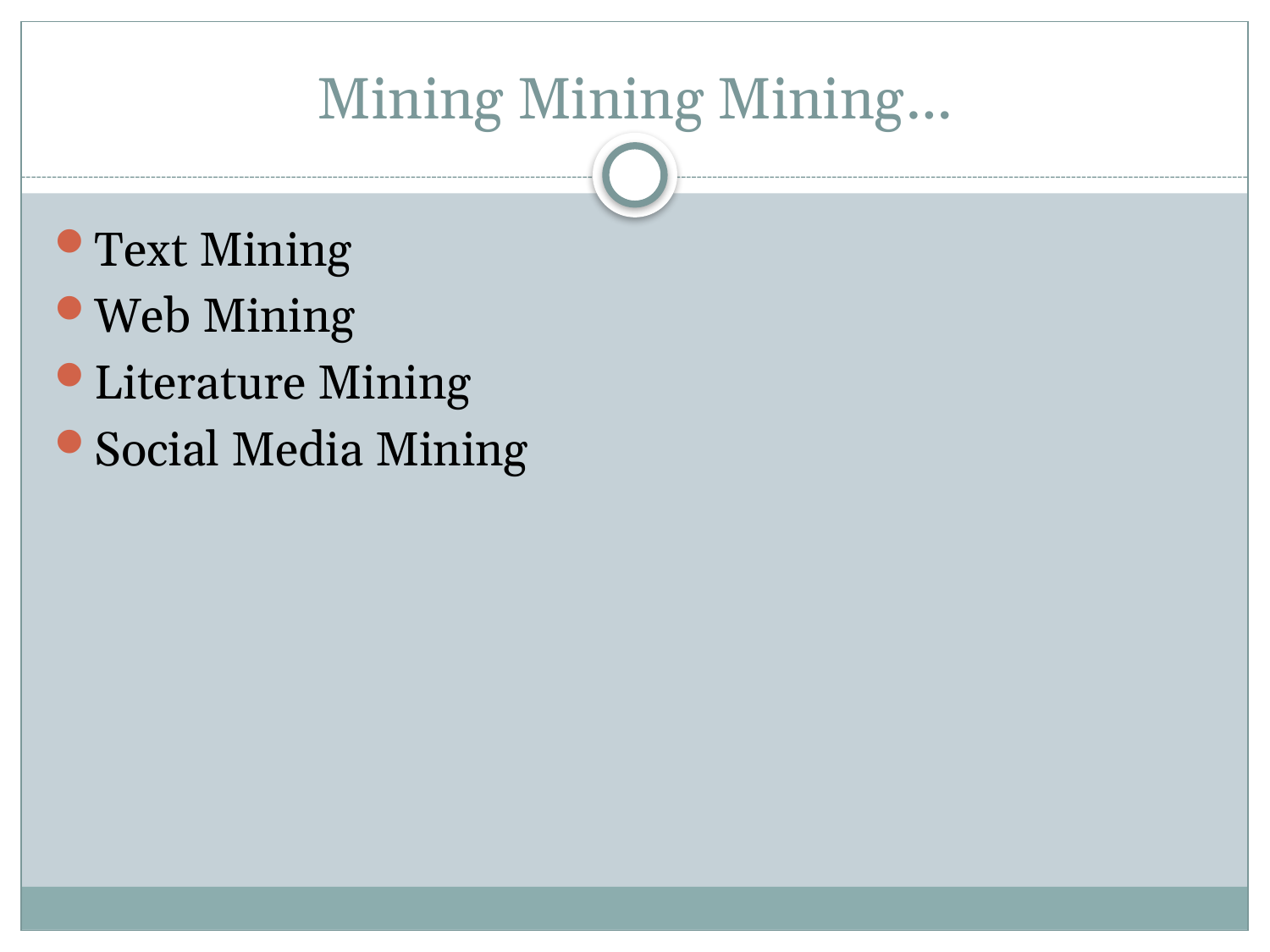

# Mining Mining Mining…
Text Mining
Web Mining
Literature Mining
Social Media Mining